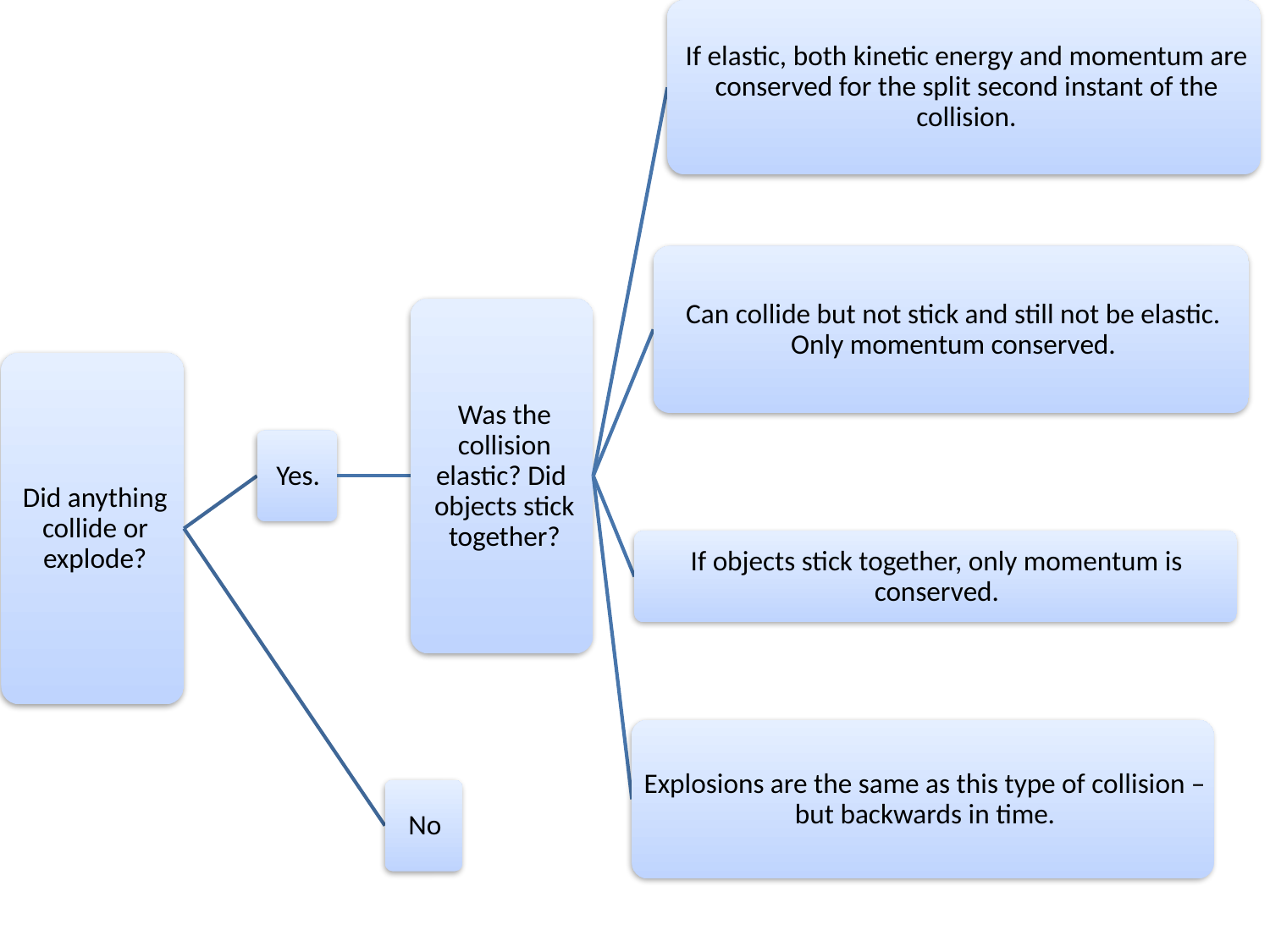

Did anything collide or explode?

Yes.

Was the collision elastic? Did  objects stick together?

If elastic, both kinetic energy and momentum are conserved for the split second instant of the collision.

Can collide but not stick and still not be elastic. Only momentum conserved.

If objects stick together, only momentum is conserved.

Explosions are the same as this type of collision – but backwards in time.

No